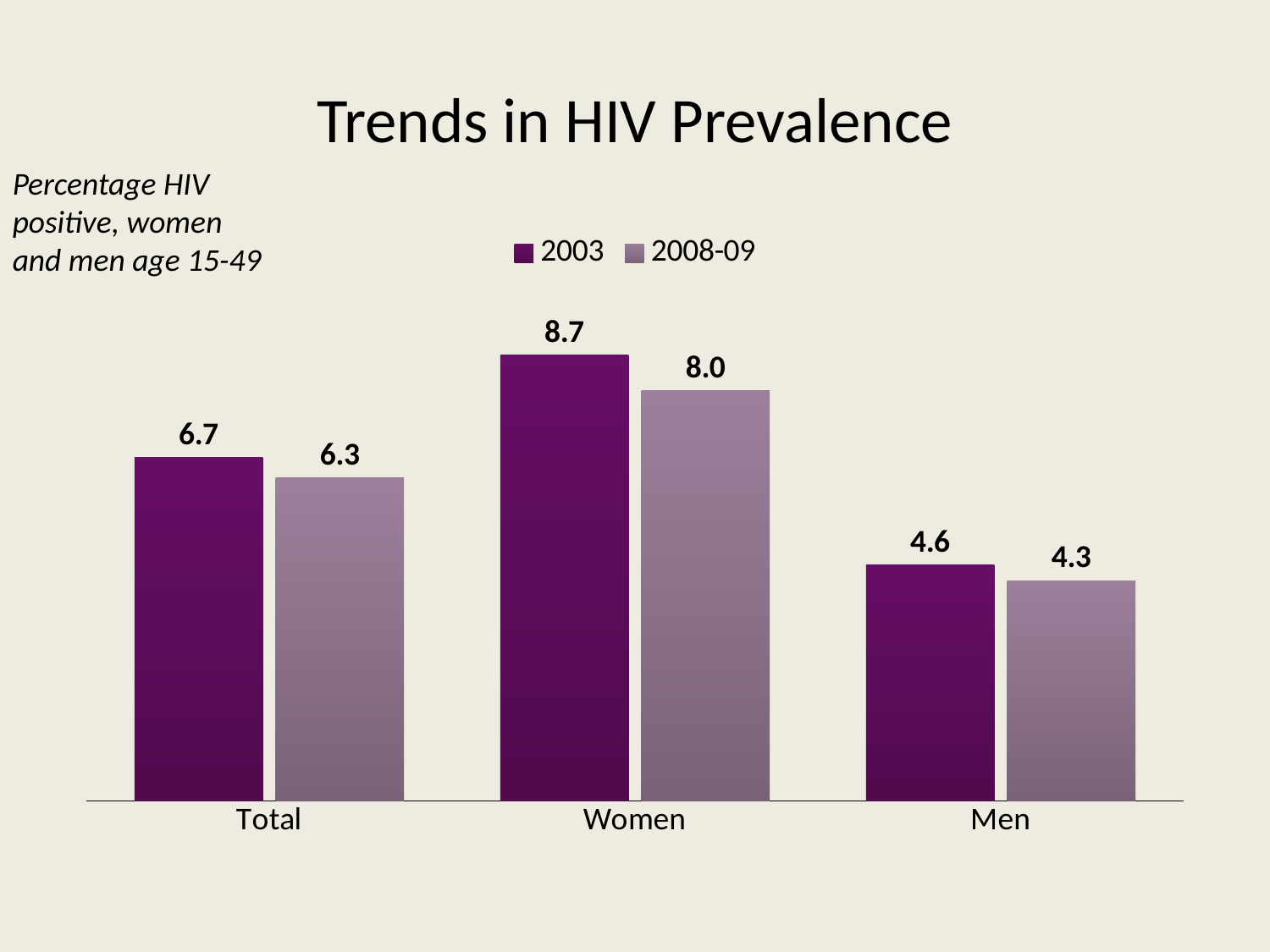

# Trends in HIV Prevalence
Percentage HIV positive, women and men age 15-49

### Chart

| Category | 2003 | 2008-09 |
|---|---|---|
| Total | 6.7 | 6.3 |
| Women | 8.700000000000001 | 8.0 |
| Men | 4.6 | 4.3 |